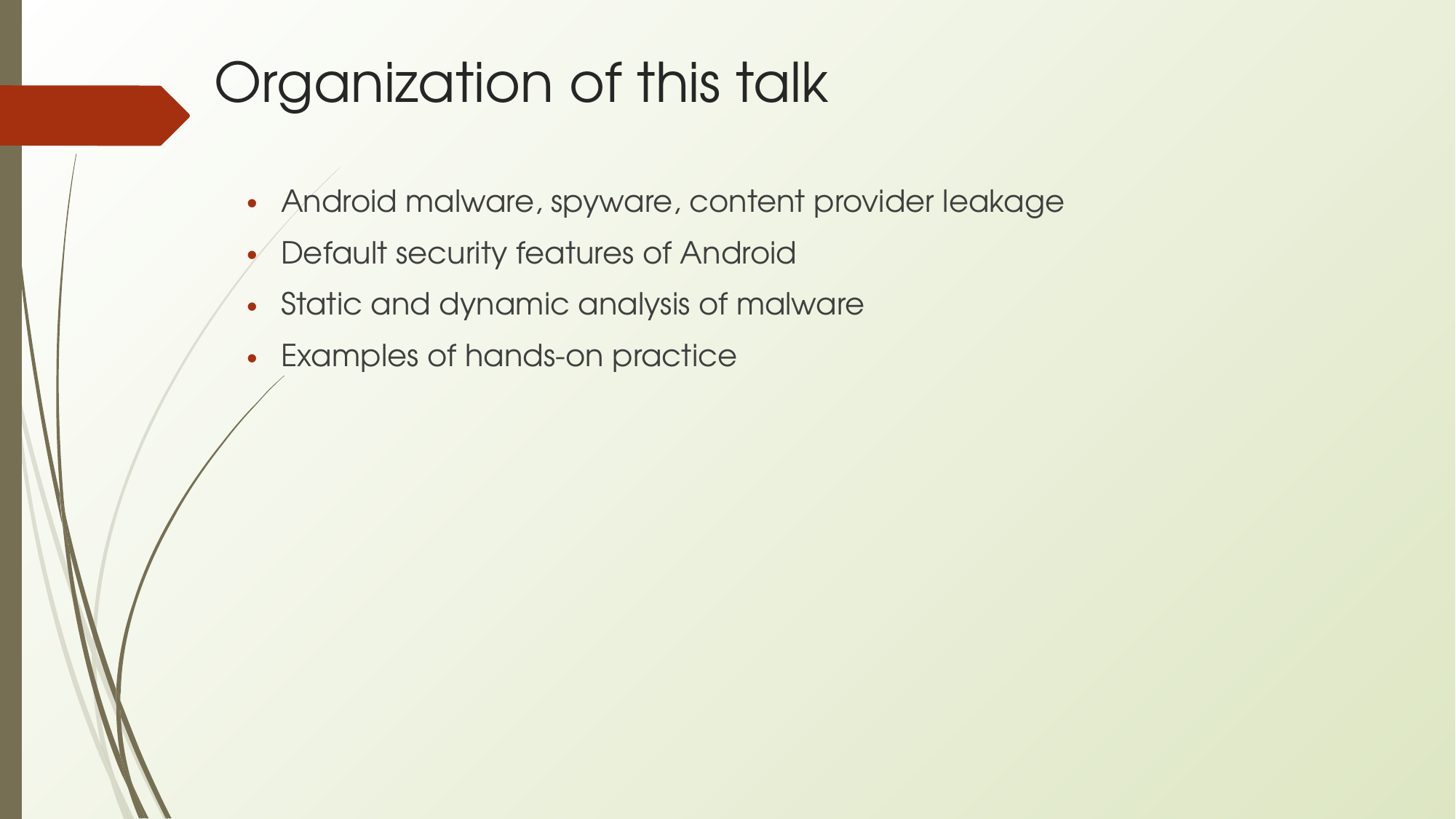

# Organization of this talk
Android malware, spyware, content provider leakage
Default security features of Android
Static and dynamic analysis of malware
Examples of hands-on practice